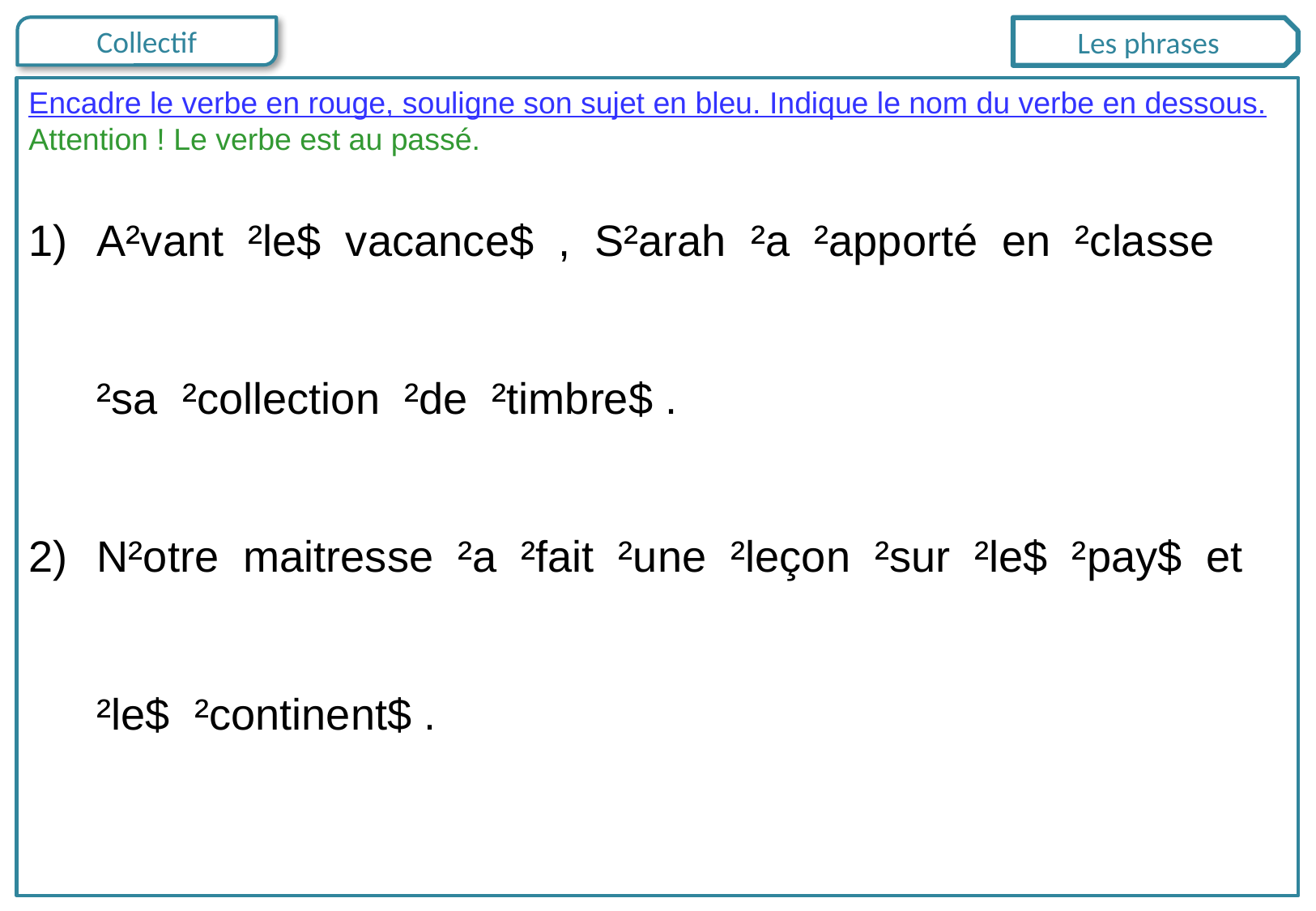

Les phrases
Encadre le verbe en rouge, souligne son sujet en bleu. Indique le nom du verbe en dessous.
Attention ! Le verbe est au passé.
A²vant  ²le$  vacance$  ,  S²arah  ²a  ²apporté  en  ²classe  ²sa  ²collection  ²de  ²timbre$ .
N²otre  maitresse  ²a  ²fait  ²une  ²leçon  ²sur  ²le$  ²pay$  et  ²le$  ²continent$ .